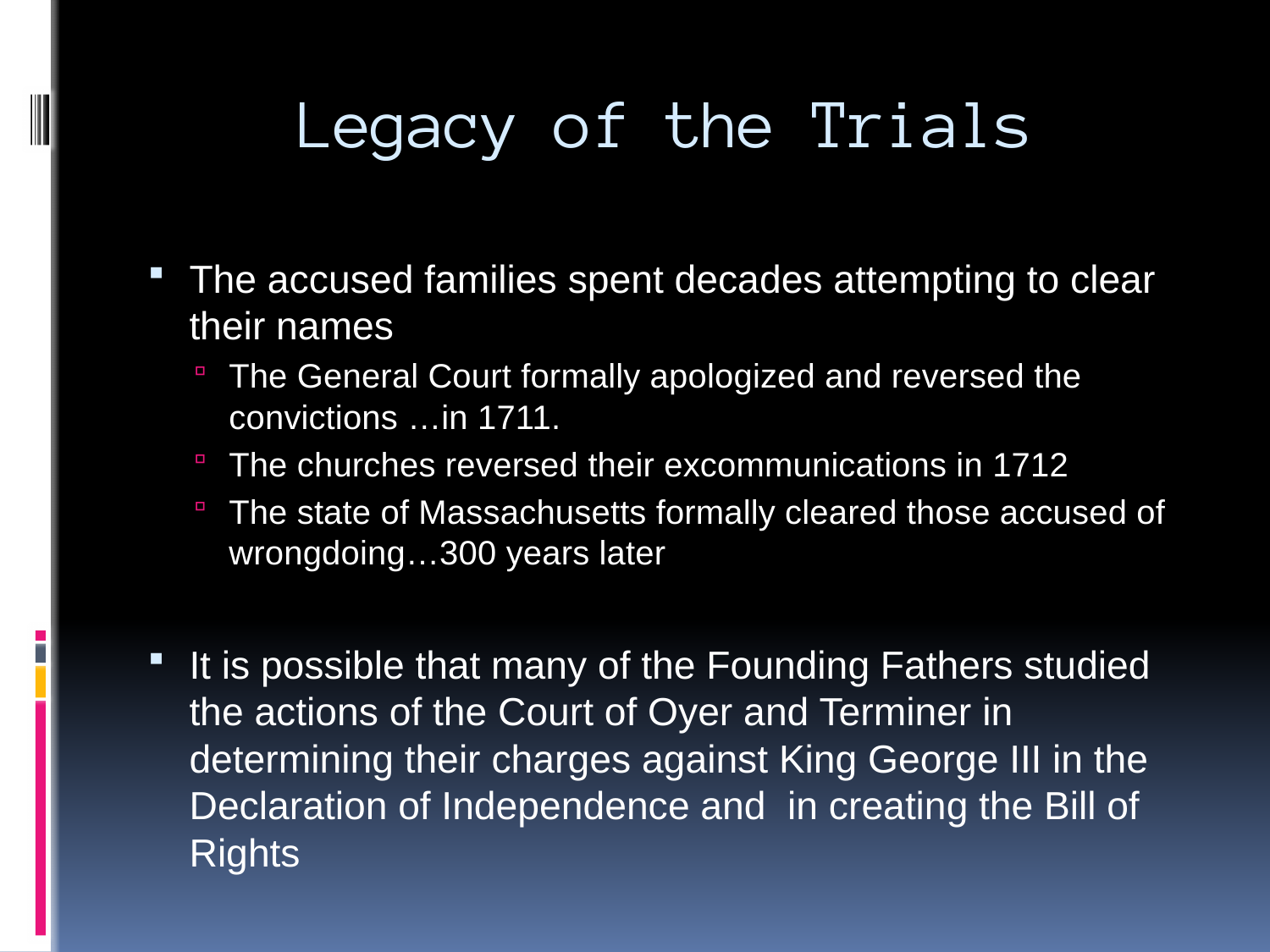

# Legacy of the Trials
The accused families spent decades attempting to clear their names
The General Court formally apologized and reversed the convictions …in 1711.
The churches reversed their excommunications in 1712
The state of Massachusetts formally cleared those accused of wrongdoing…300 years later

It is possible that many of the Founding Fathers studied the actions of the Court of Oyer and Terminer in determining their charges against King George III in the Declaration of Independence and  in creating the Bill of Rights